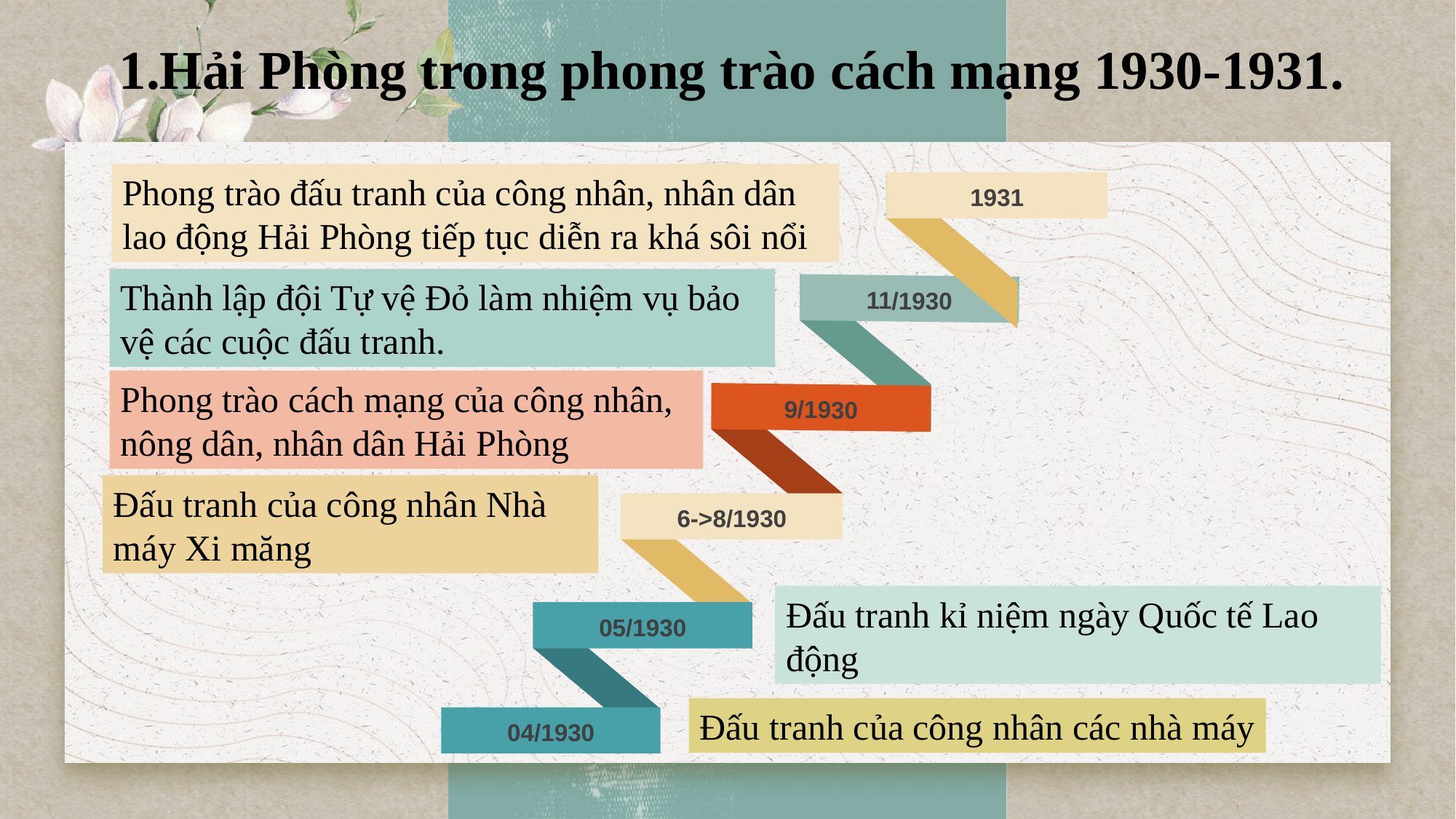

Hải Phòng trong phong trào cách mạng 1930-1931.
Phong trào đấu tranh của công nhân, nhân dân lao động Hải Phòng tiếp tục diễn ra khá sôi nổi
1931

Thành lập đội Tự vệ Đỏ làm nhiệm vụ bảo vệ các cuộc đấu tranh.
11/1930

Phong trào cách mạng của công nhân, nông dân, nhân dân Hải Phòng
9/1930

Đấu tranh của công nhân Nhà máy Xi măng
6->8/1930

Đấu tranh kỉ niệm ngày Quốc tế Lao động

05/1930
Đấu tranh của công nhân các nhà máy
04/1930